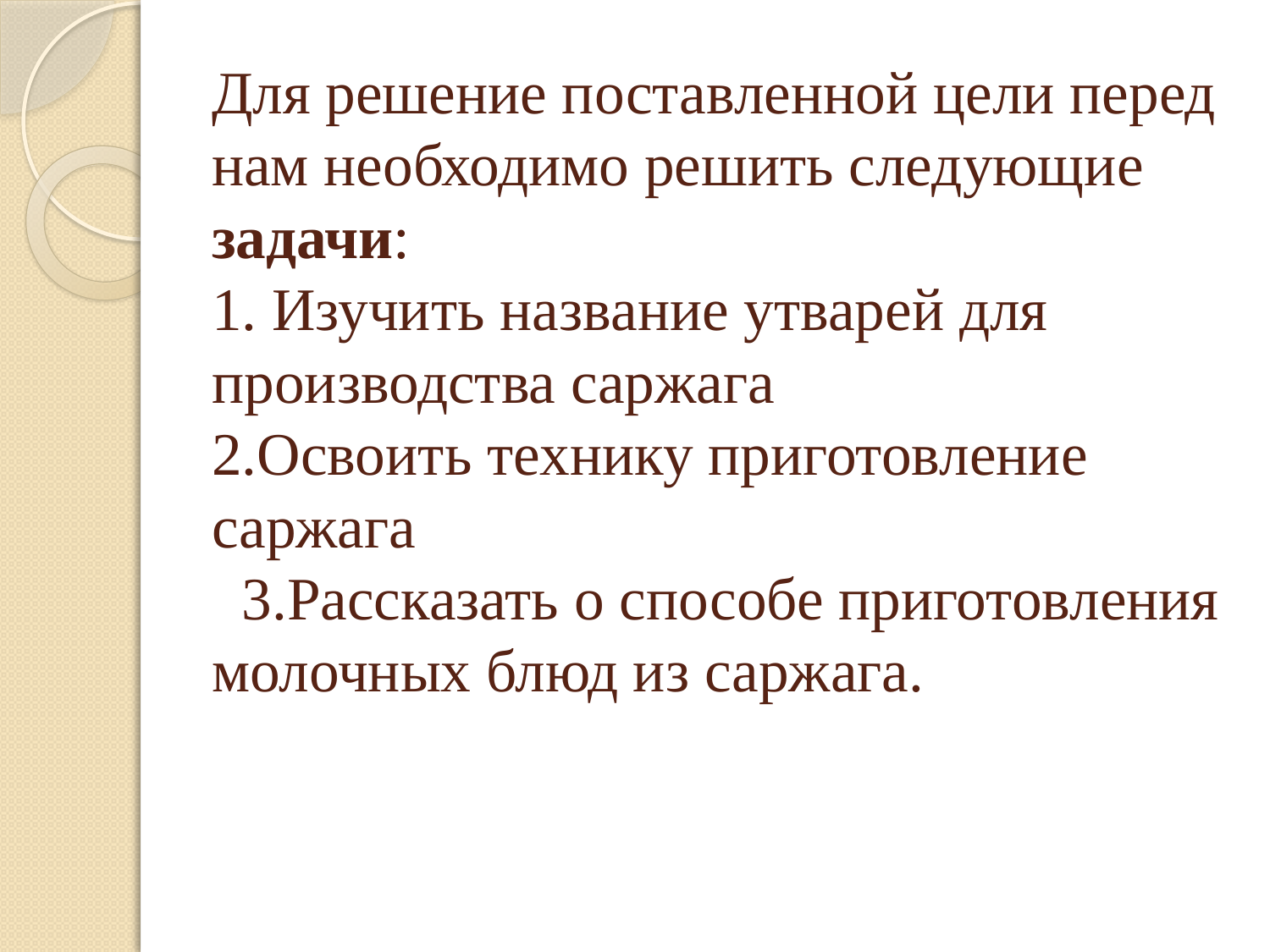

# Для решение поставленной цели перед нам необходимо решить следующие задачи: 1. Изучить название утварей для производства саржага 2.Освоить технику приготовление саржага   3.Рассказать о способе приготовления молочных блюд из саржага.